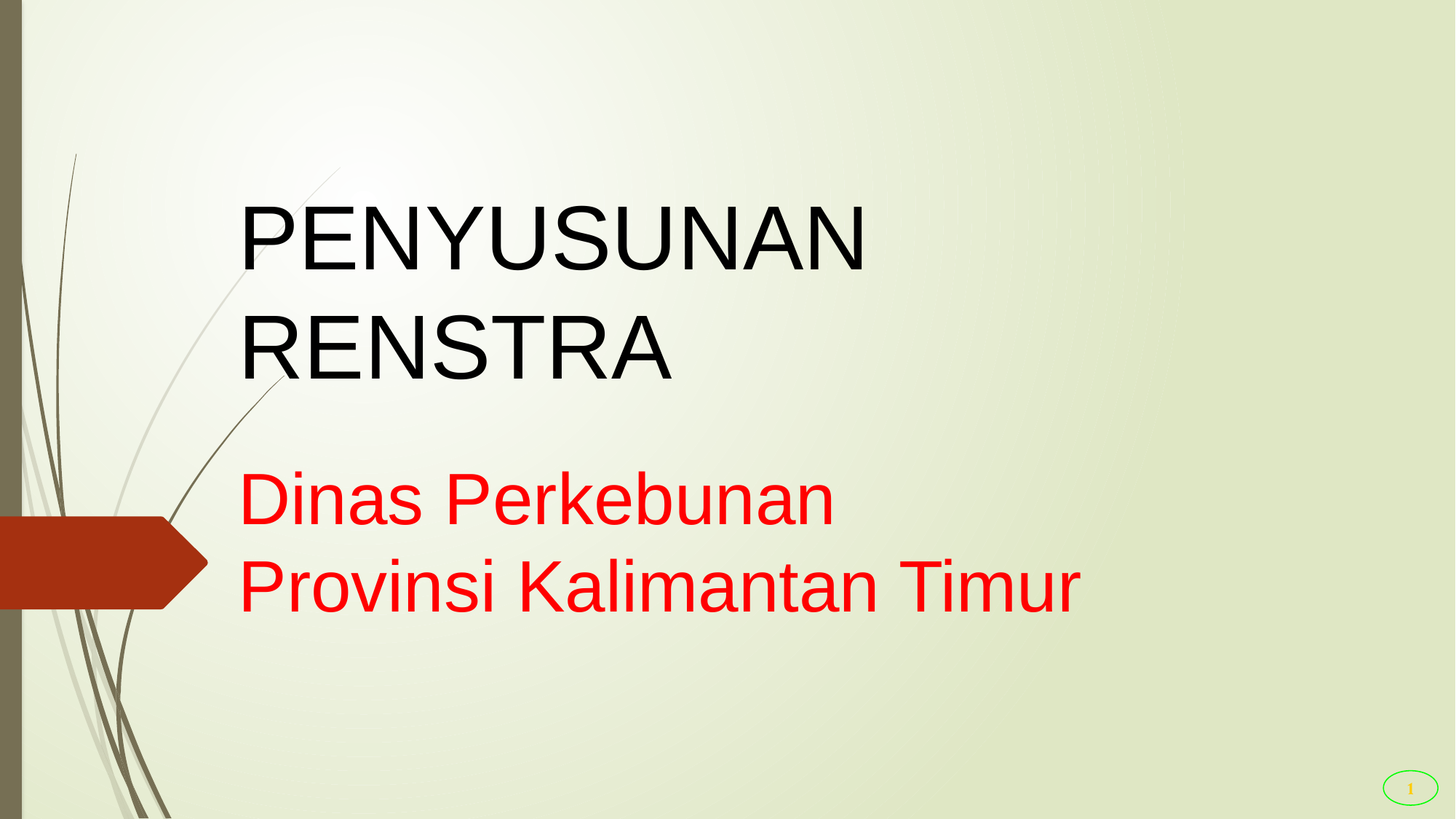

PENYUSUNAN RENSTRA
# Dinas Perkebunan Provinsi Kalimantan Timur